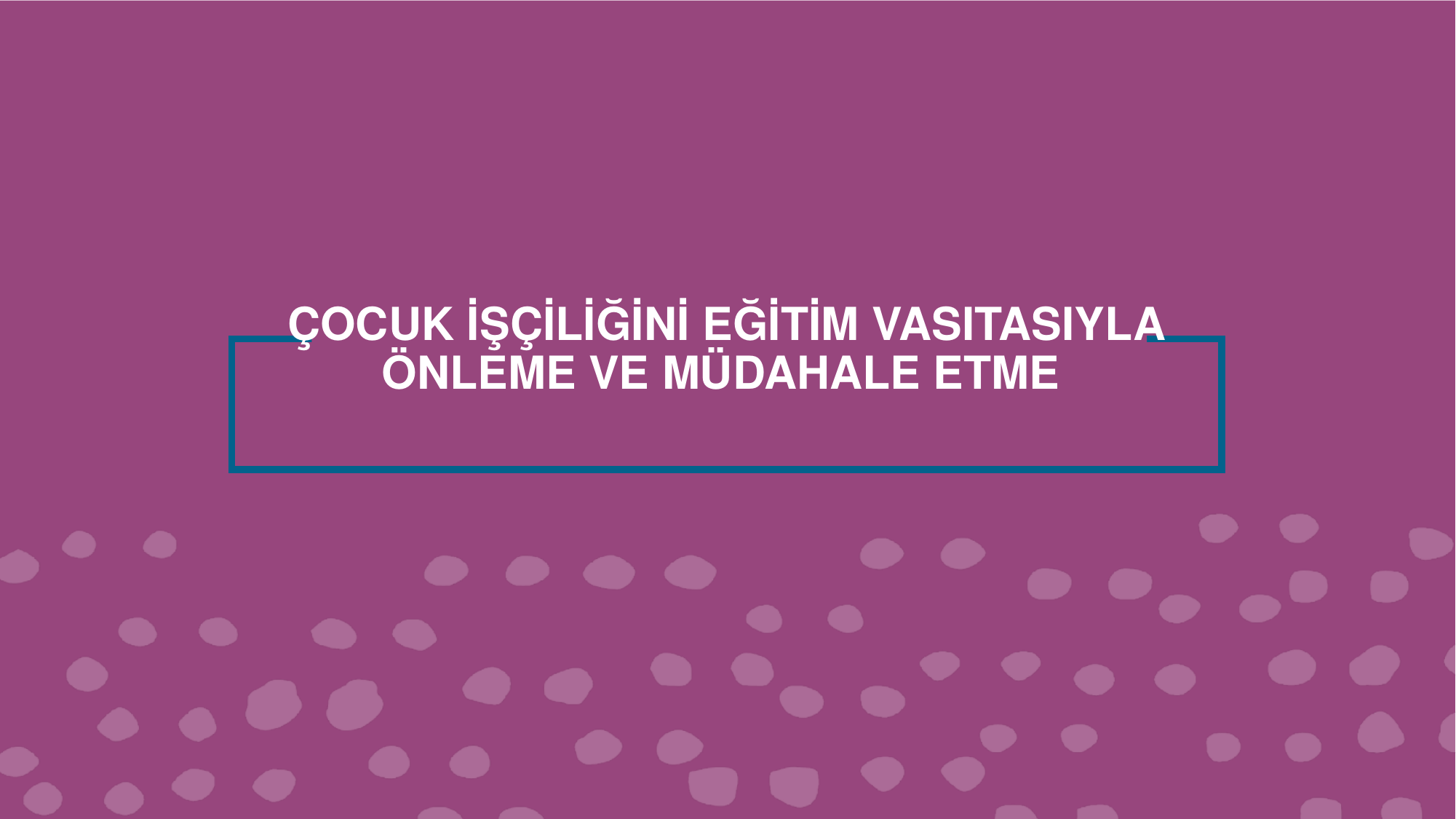

# ÇOCUK İŞÇİLİĞİNİ EĞİTİM VASITASIYLA ÖNLEME VE MÜDAHALE ETME